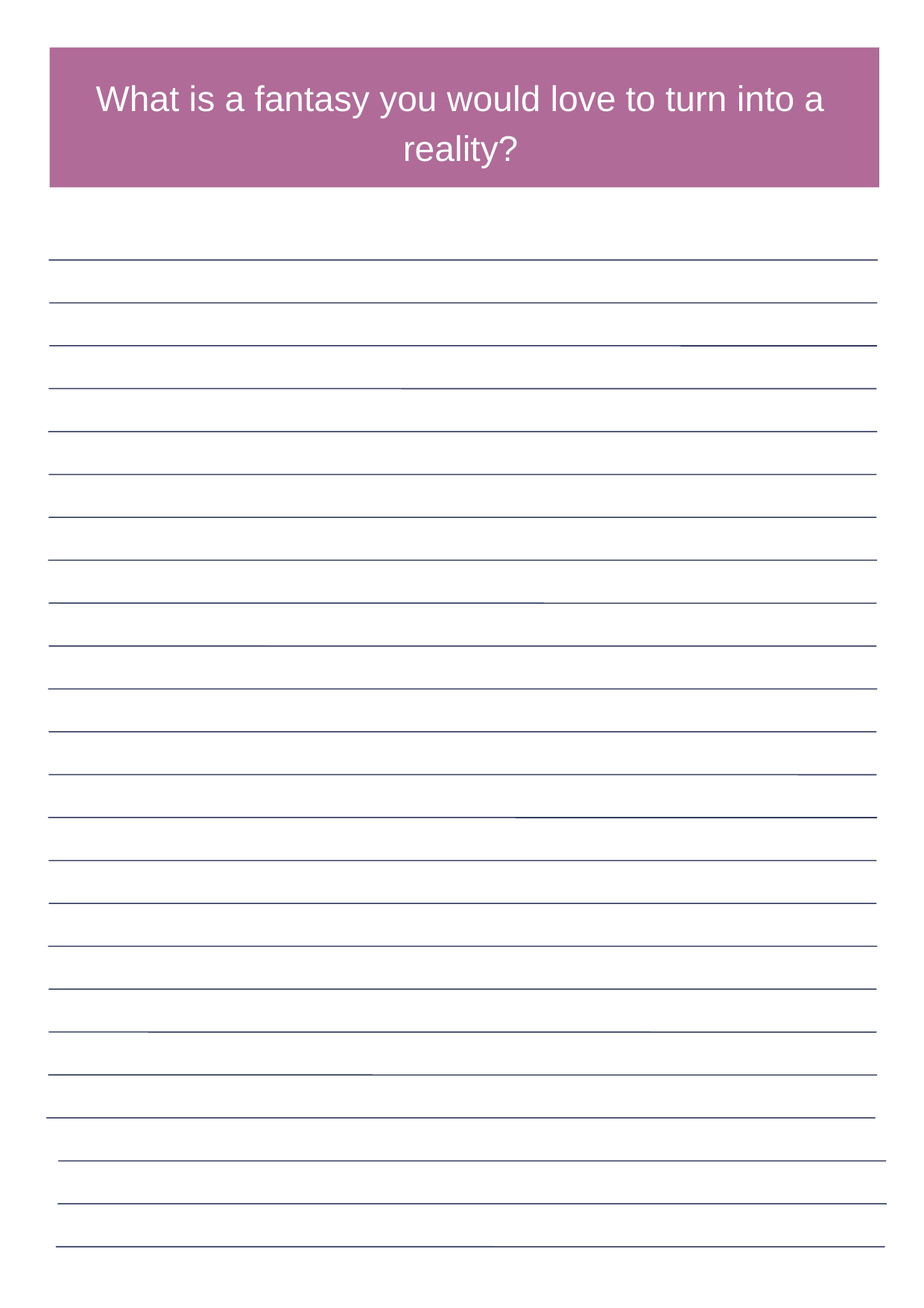

What is a fantasy you would love to turn into a reality?